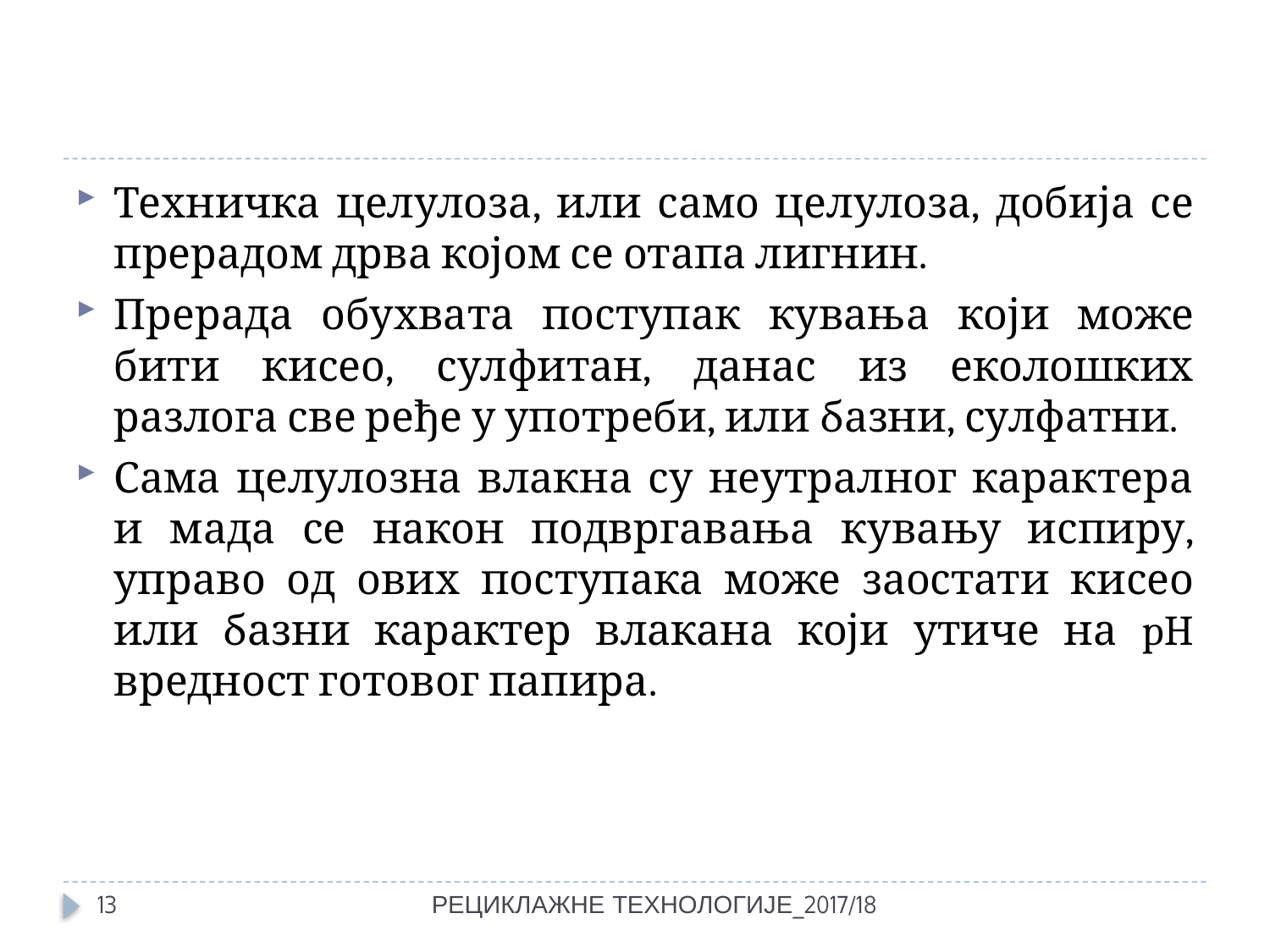

#
Техничка целулоза, или само целулоза, добија се прерадом дрва којом се отапа лигнин.
Прерада обухвата поступак кувања који може бити кисео, сулфитан, данас из еколошких разлога све ређе у употреби, или базни, сулфатни.
Сама целулозна влакна су неутралног карактера и мада се након подвргавања кувању испиру, управо од ових поступака може заостати кисео или базни карактер влакана који утиче на pH вредност готовог папира.
13
РЕЦИКЛАЖНЕ ТЕХНОЛОГИЈЕ_2017/18